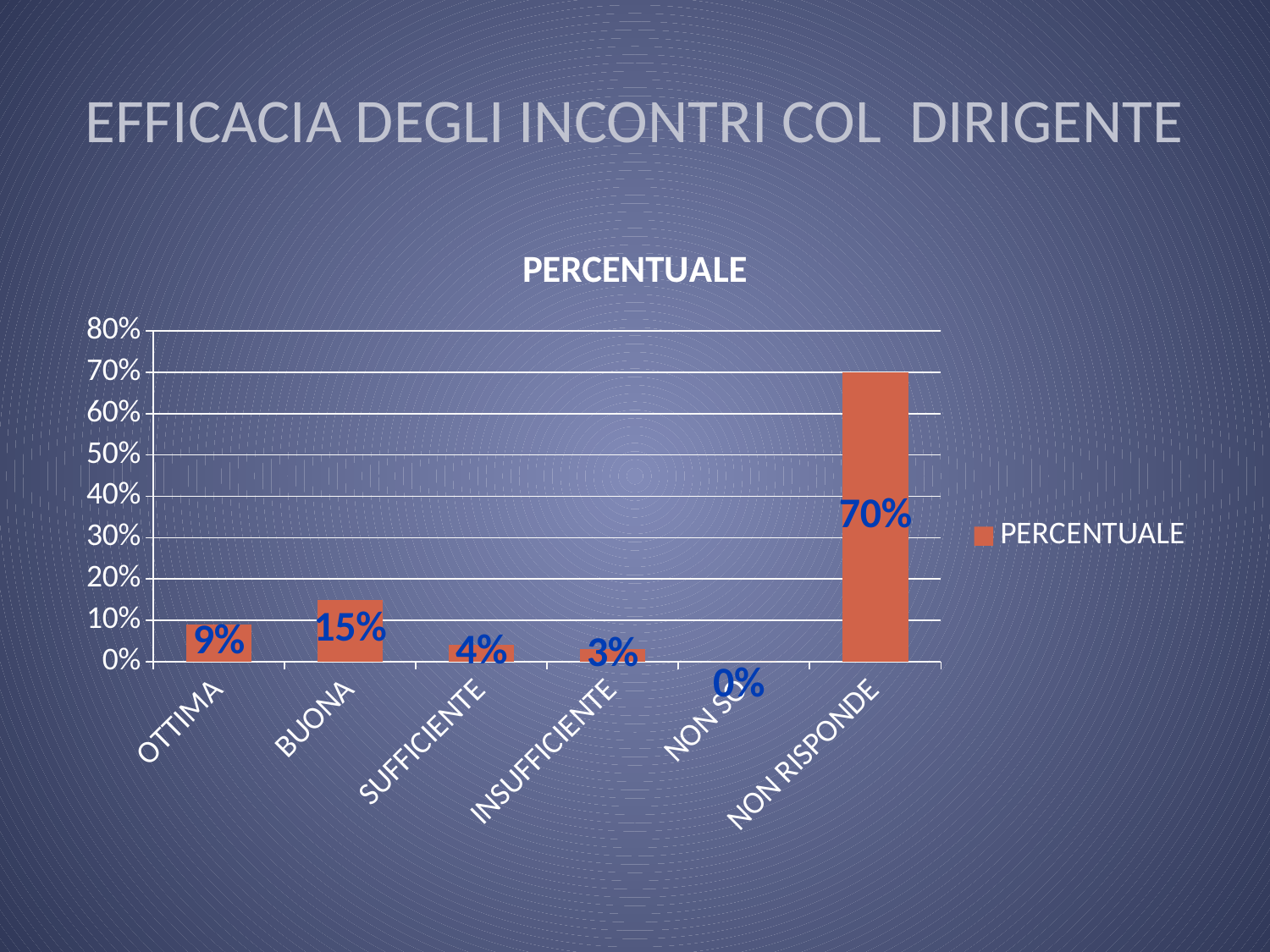

# EFFICACIA DEGLI INCONTRI COL  DIRIGENTE

### Chart:

| Category | PERCENTUALE |
|---|---|
| OTTIMA | 0.09000000000000001 |
| BUONA | 0.15000000000000002 |
| SUFFICIENTE | 0.04000000000000001 |
| INSUFFICIENTE | 0.030000000000000002 |
| NON SO | 0.0 |
| NON RISPONDE | 0.7000000000000001 |